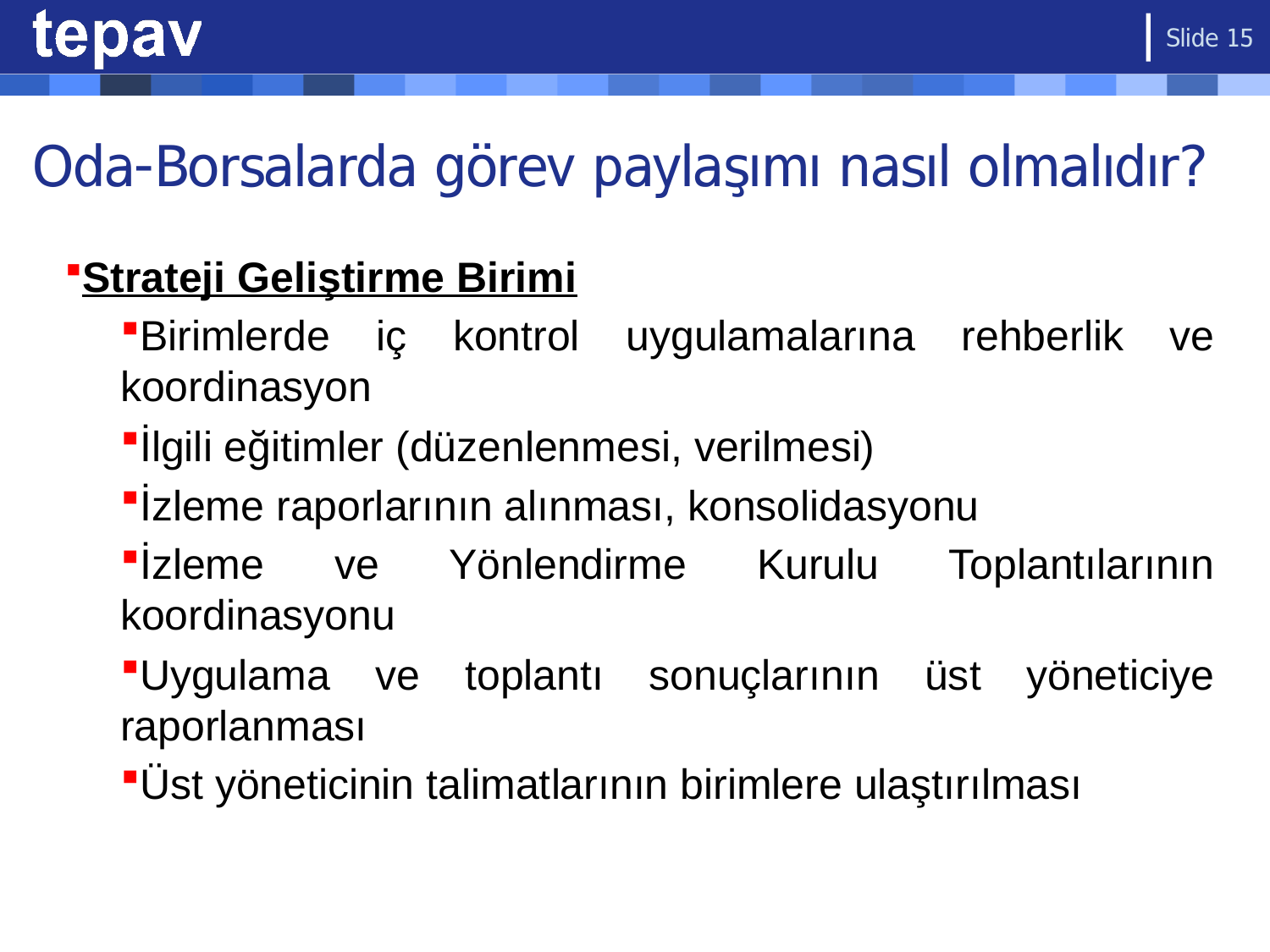

Slide 15
# Oda-Borsalarda görev paylaşımı nasıl olmalıdır?
Strateji Geliştirme Birimi
Birimlerde iç kontrol uygulamalarına rehberlik ve koordinasyon
İlgili eğitimler (düzenlenmesi, verilmesi)
İzleme raporlarının alınması, konsolidasyonu
İzleme ve Yönlendirme Kurulu Toplantılarının koordinasyonu
Uygulama ve toplantı sonuçlarının üst yöneticiye raporlanması
Üst yöneticinin talimatlarının birimlere ulaştırılması